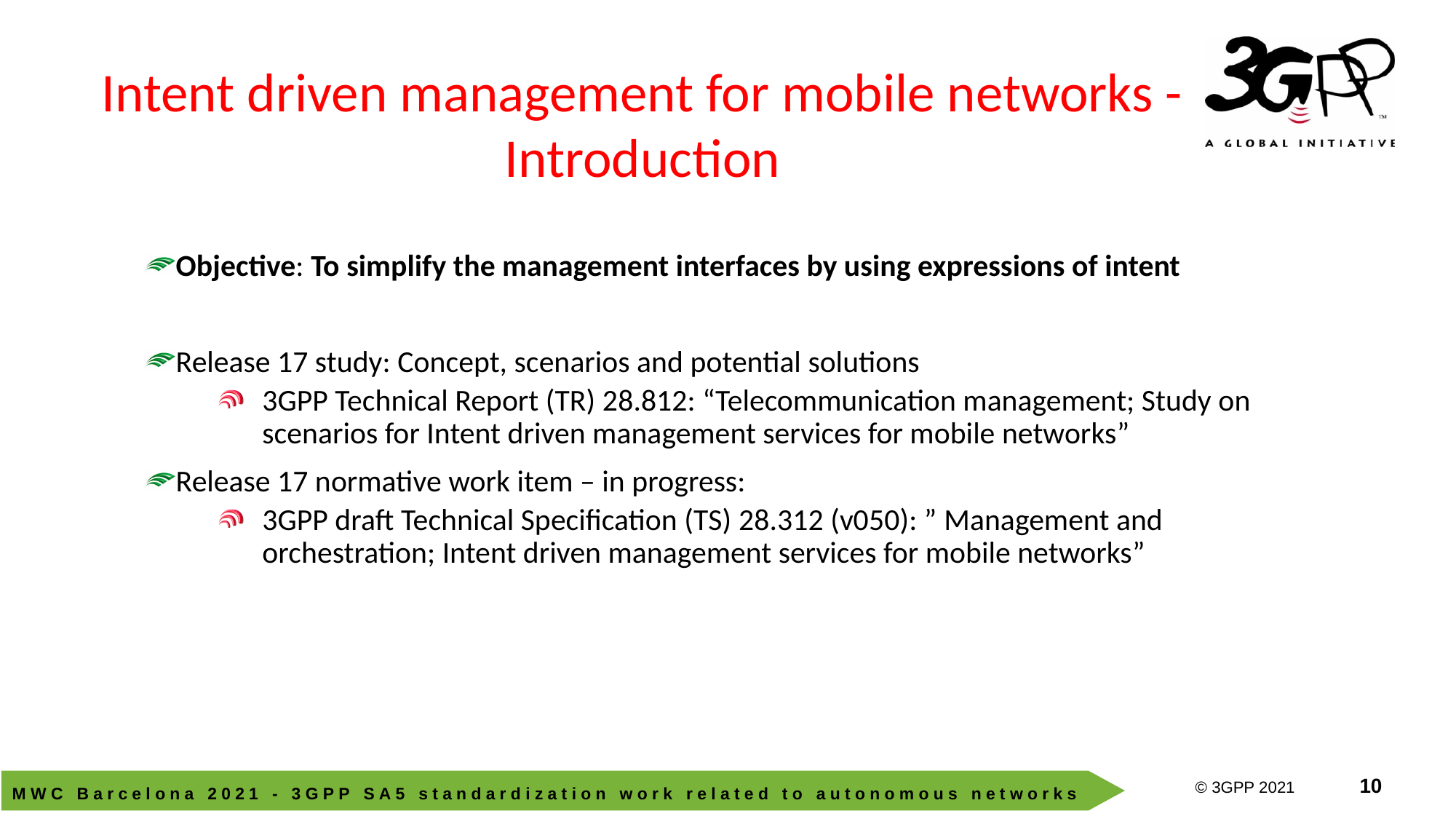

Intent driven management for mobile networks - Introduction
Objective: To simplify the management interfaces by using expressions of intent

Release 17 study: Concept, scenarios and potential solutions
3GPP Technical Report (TR) 28.812: “Telecommunication management; Study on scenarios for Intent driven management services for mobile networks”
Release 17 normative work item – in progress:
3GPP draft Technical Specification (TS) 28.312 (v050): ” Management and orchestration; Intent driven management services for mobile networks”